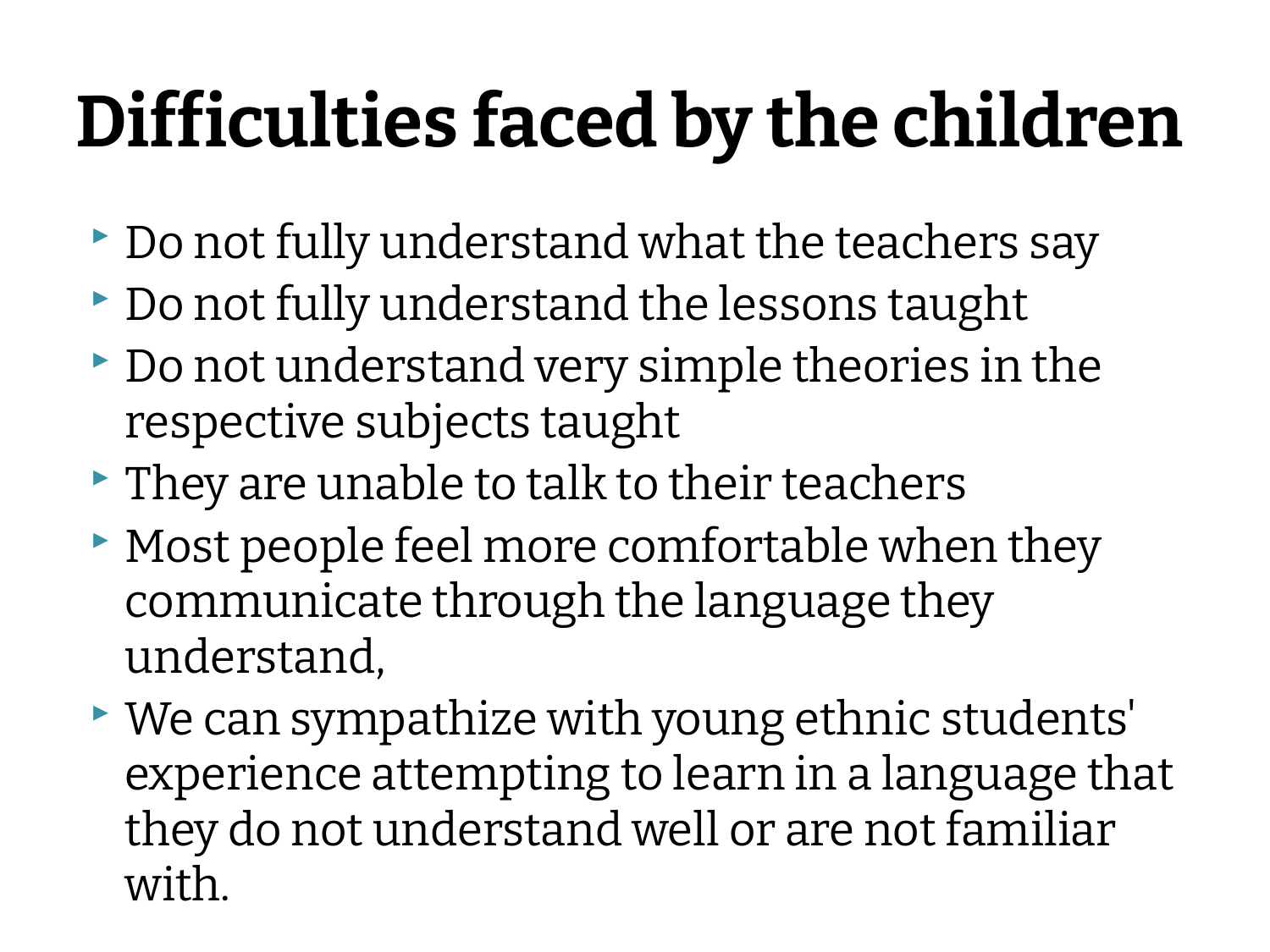

# Difficulties faced by the children
Do not fully understand what the teachers say
Do not fully understand the lessons taught
Do not understand very simple theories in the respective subjects taught
They are unable to talk to their teachers
Most people feel more comfortable when they communicate through the language they understand,
We can sympathize with young ethnic students' experience attempting to learn in a language that they do not understand well or are not familiar with.